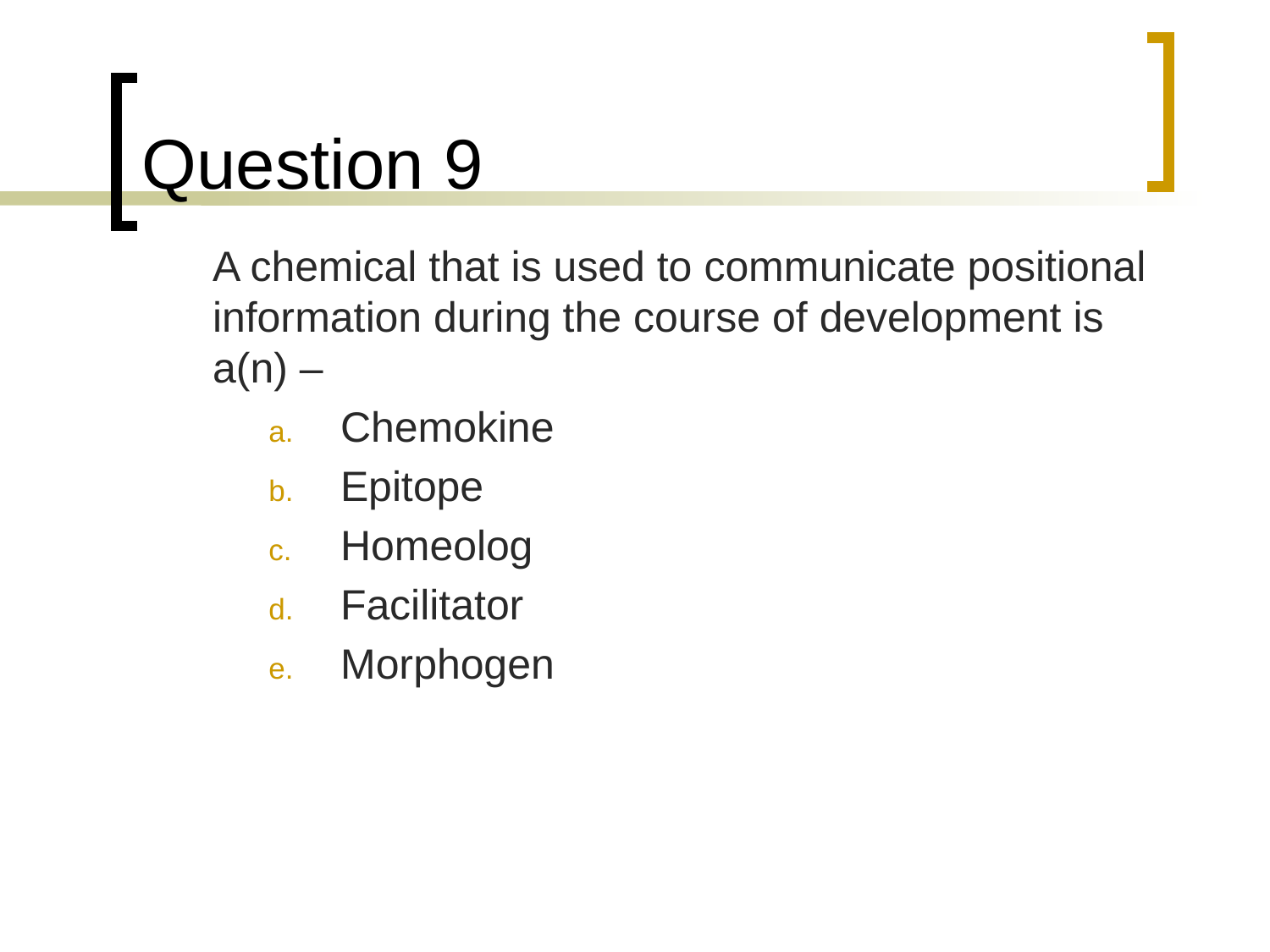

# Question 9
	A chemical that is used to communicate positional information during the course of development is a(n) –
Chemokine
Epitope
Homeolog
Facilitator
Morphogen